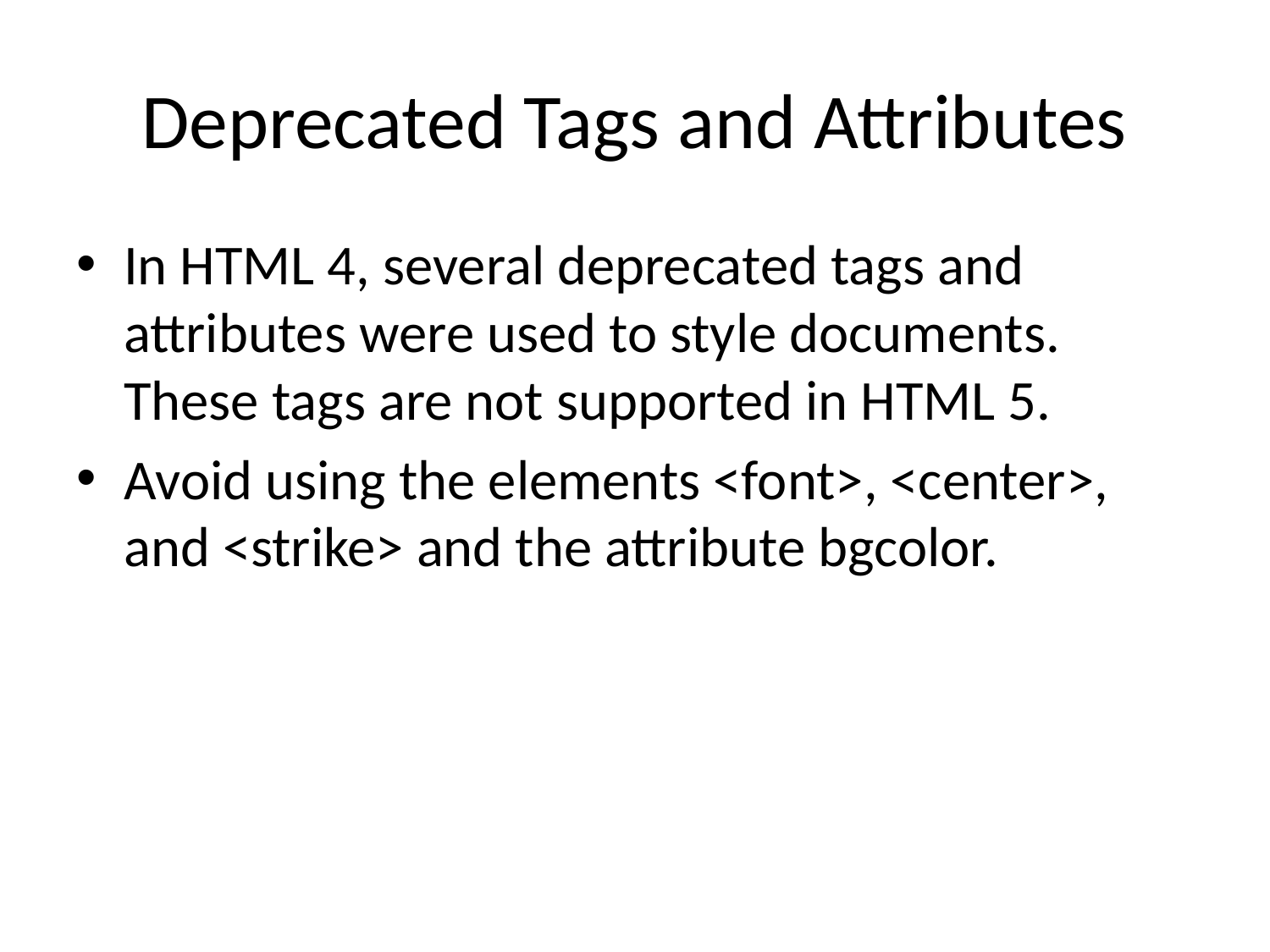

# Deprecated Tags and Attributes
In HTML 4, several deprecated tags and attributes were used to style documents. These tags are not supported in HTML 5.
Avoid using the elements <font>, <center>, and <strike> and the attribute bgcolor.